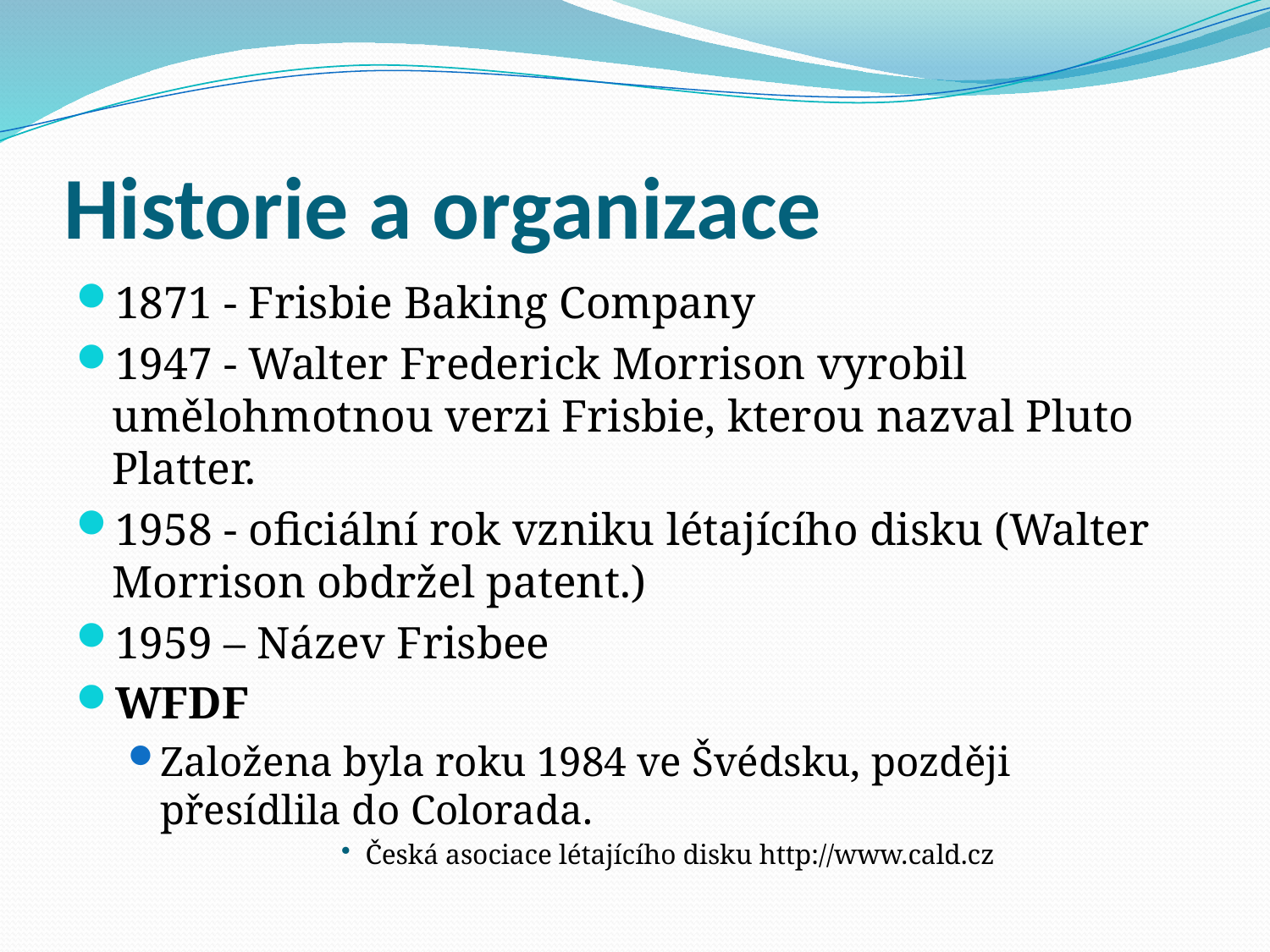

# Historie a organizace
1871 - Frisbie Baking Company
1947 - Walter Frederick Morrison vyrobil umělohmotnou verzi Frisbie, kterou nazval Pluto Platter.
1958 - oficiální rok vzniku létajícího disku (Walter Morrison obdržel patent.)
1959 – Název Frisbee
WFDF
Založena byla roku 1984 ve Švédsku, později přesídlila do Colorada.
Česká asociace létajícího disku http://www.cald.cz